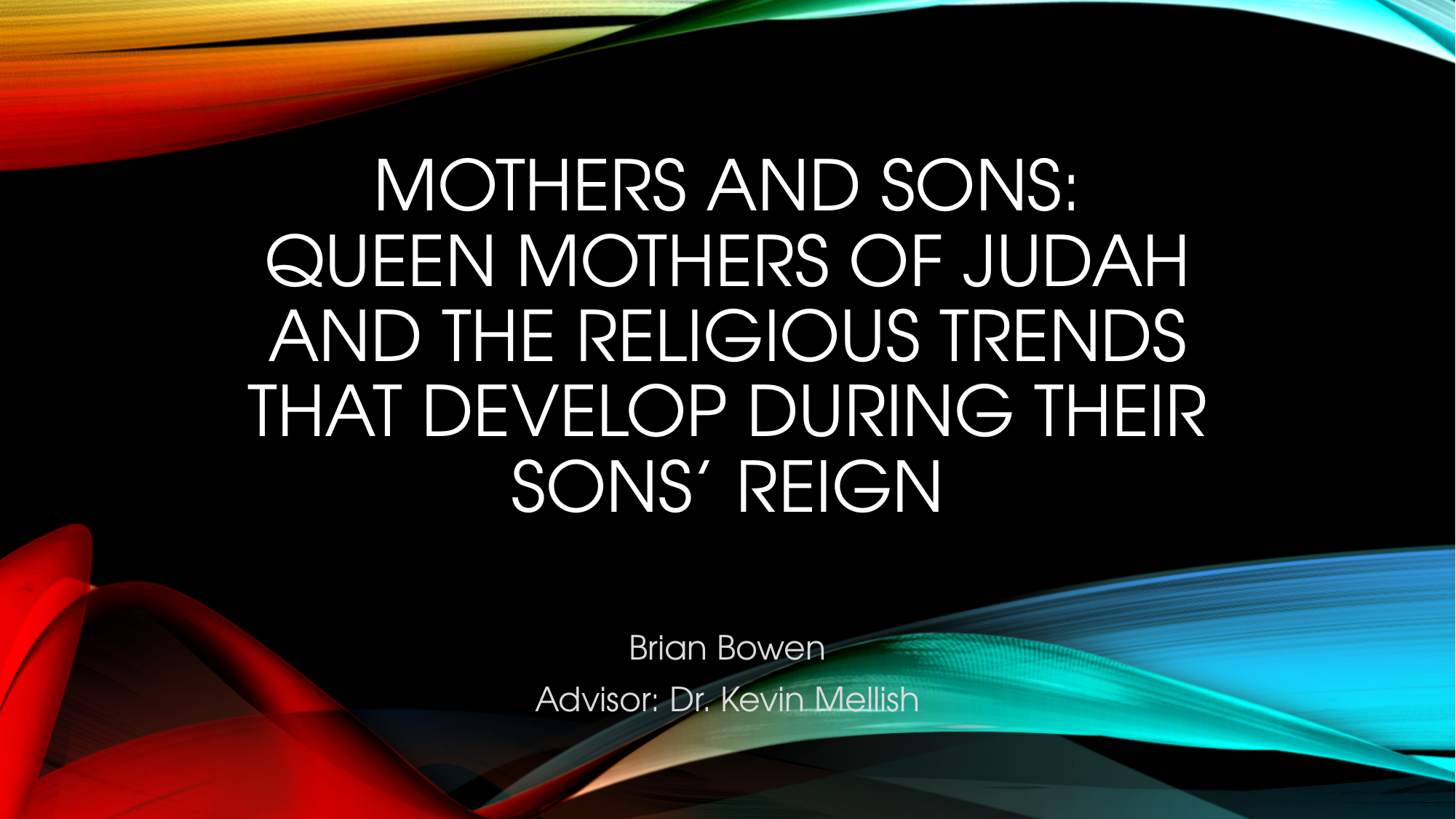

# MOTHERS AND SONS: Queen Mothers of Judah and the Religious Trends that Develop During their Sons’ Reign
Brian Bowen
Advisor: Dr. Kevin Mellish